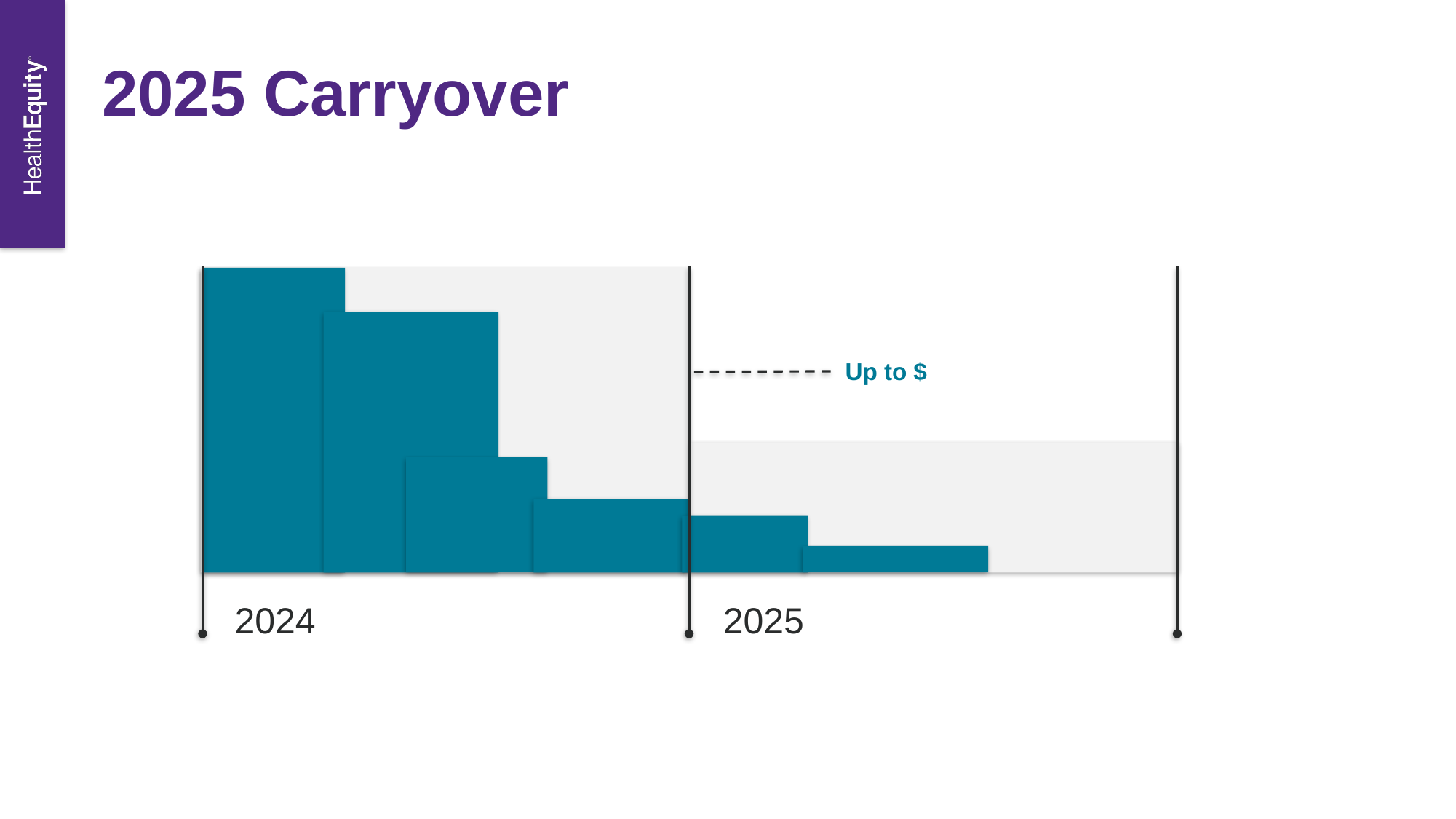

# 2025 Carryover
Up to $

2025

2024